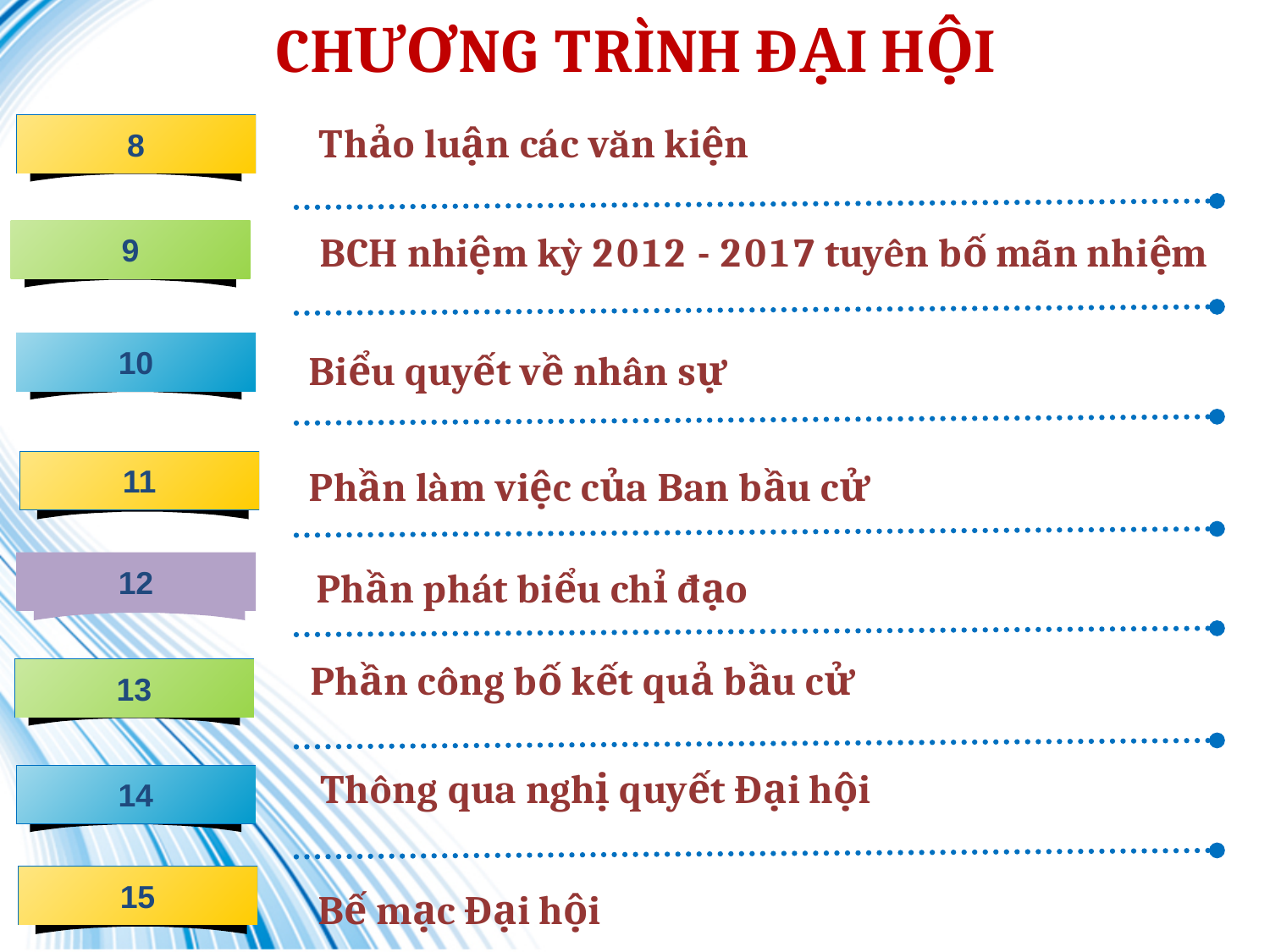

# CHƯƠNG TRÌNH ĐẠI HỘI
Thảo luận các văn kiện
8

BCH nhiệm kỳ 2012 - 2017 tuyên bố mãn nhiệm
9

10

Biểu quyết về nhân sự

11

Phần làm việc của Ban bầu cử

12

Phần phát biểu chỉ đạo

Phần công bố kết quả bầu cử
13

Thông qua nghị quyết Đại hội
14

15

Bế mạc Đại hội